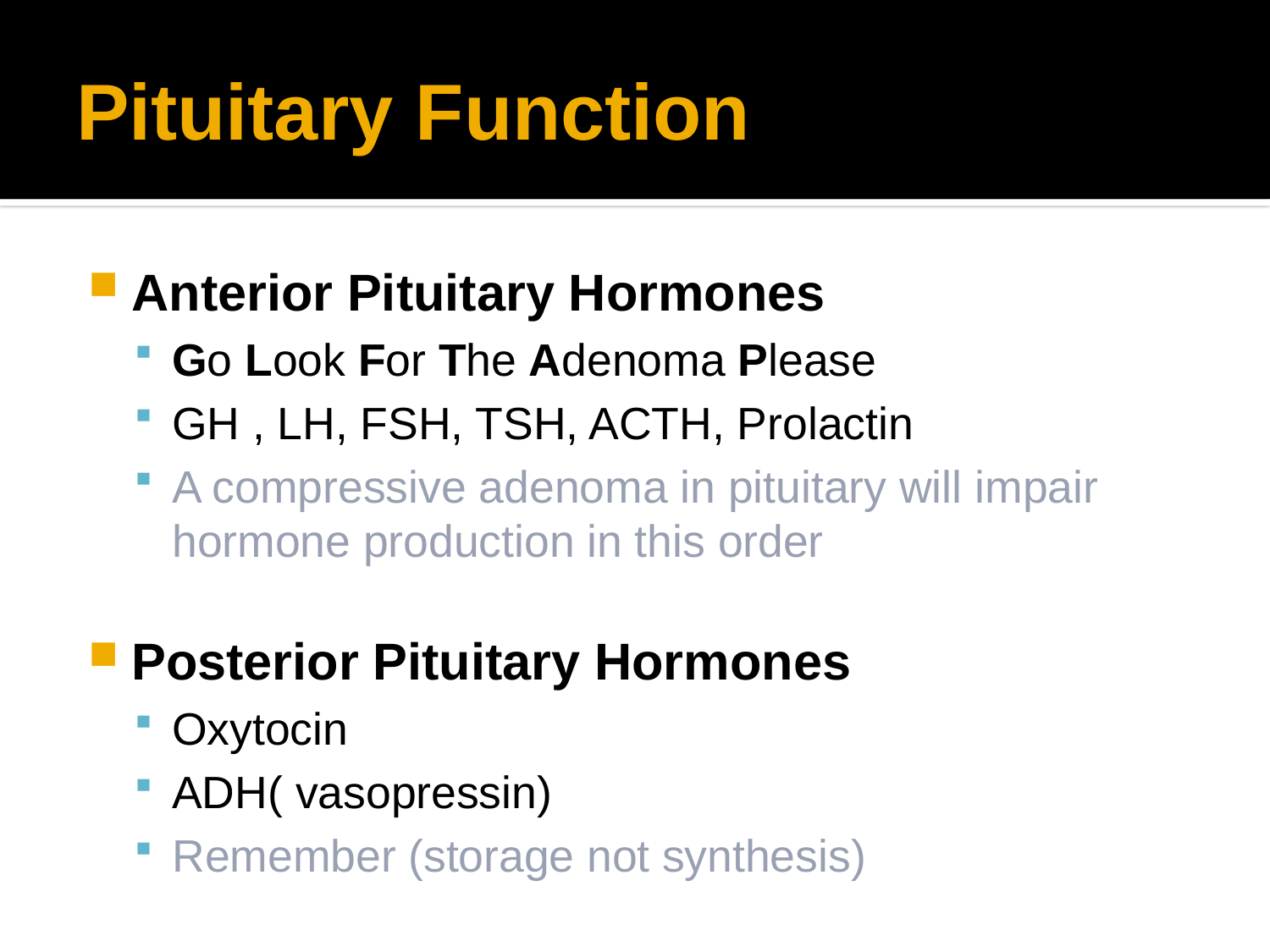

# Pituitary Function
Anterior Pituitary Hormones
Go Look For The Adenoma Please
GH , LH, FSH, TSH, ACTH, Prolactin
A compressive adenoma in pituitary will impair hormone production in this order

Posterior Pituitary Hormones
Oxytocin
ADH( vasopressin)
Remember (storage not synthesis)